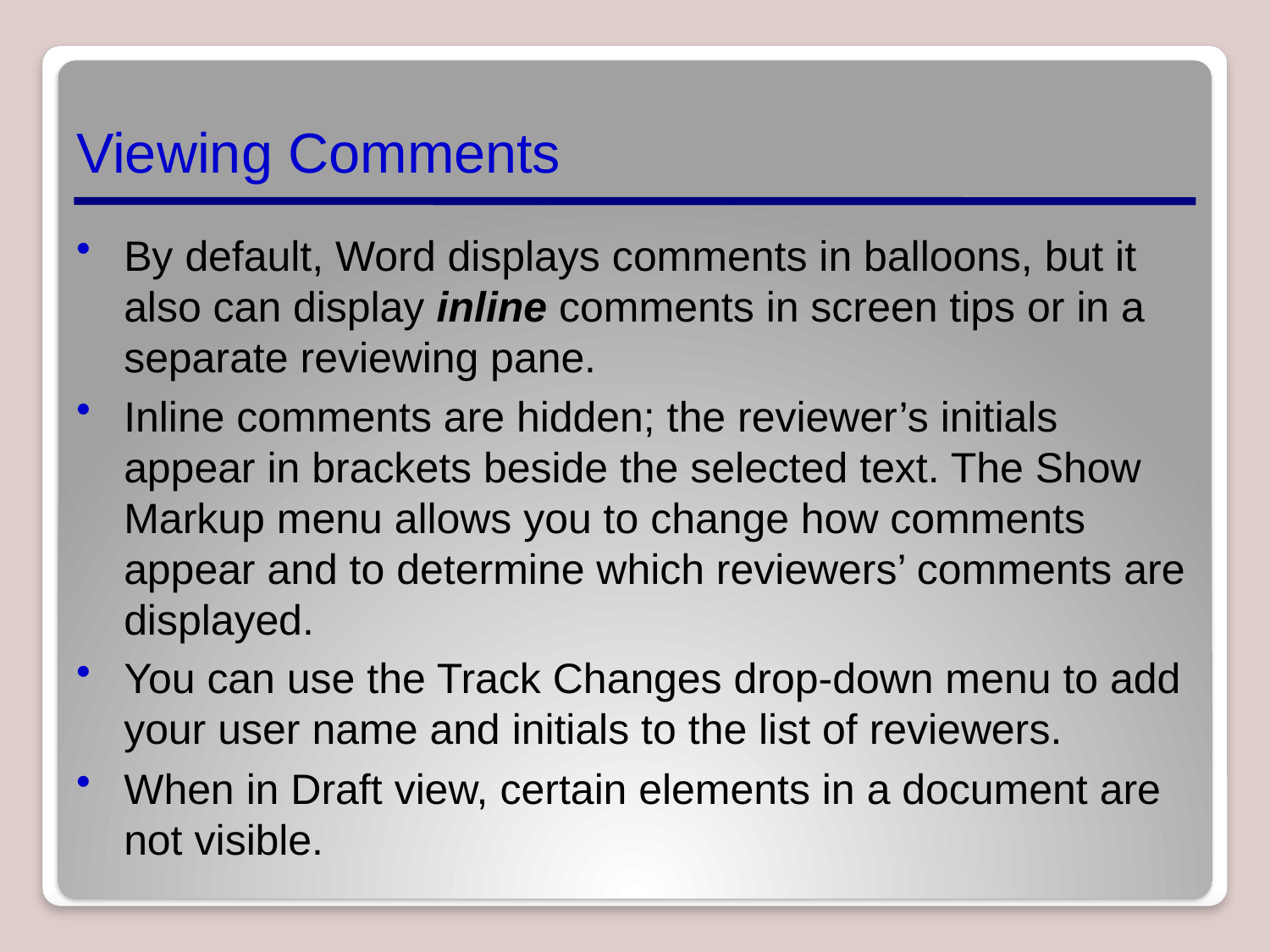

# Viewing Comments
By default, Word displays comments in balloons, but it also can display inline comments in screen tips or in a separate reviewing pane.
Inline comments are hidden; the reviewer’s initials appear in brackets beside the selected text. The Show Markup menu allows you to change how comments appear and to determine which reviewers’ comments are displayed.
You can use the Track Changes drop-down menu to add your user name and initials to the list of reviewers.
When in Draft view, certain elements in a document are not visible.